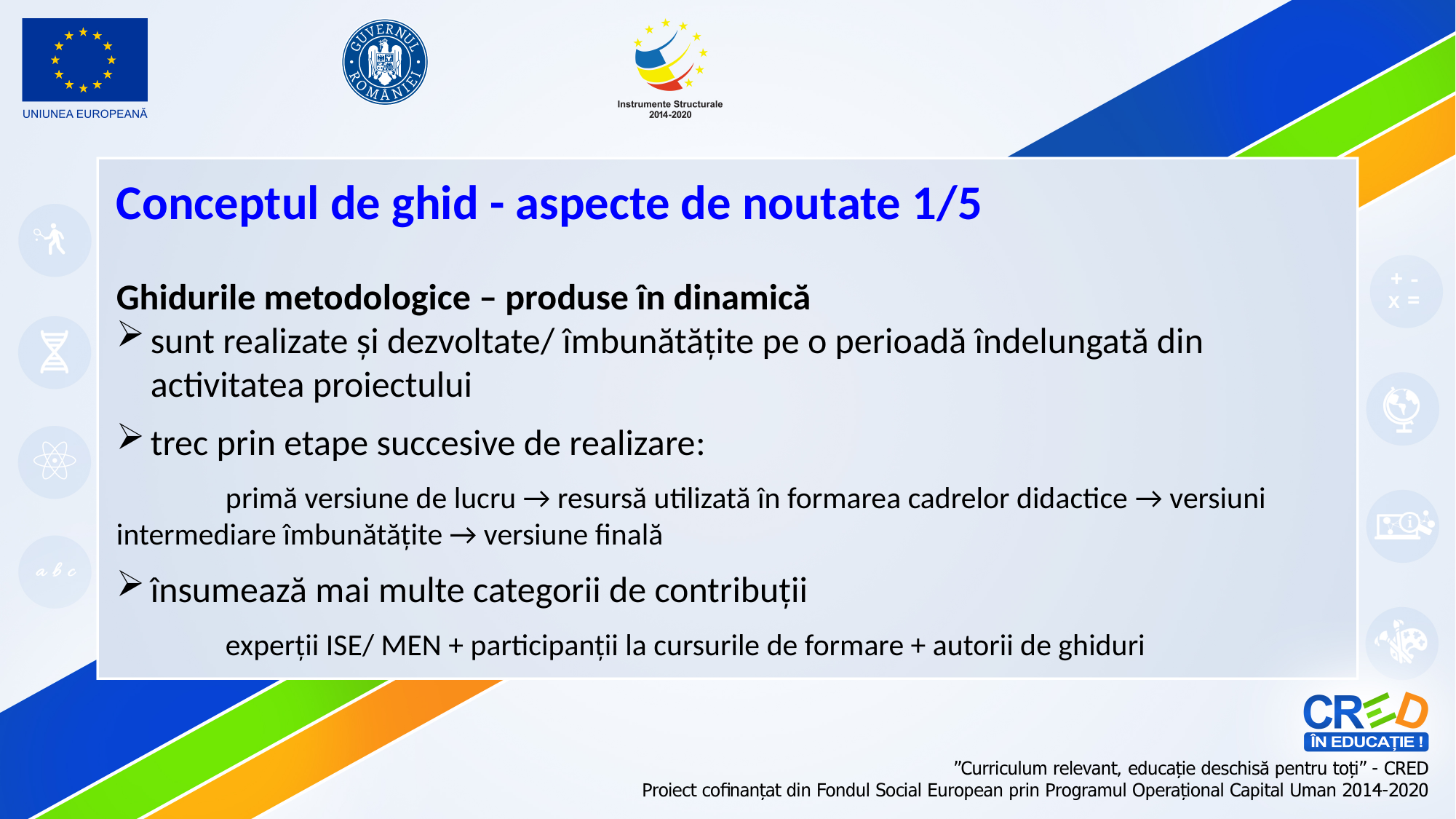

Conceptul de ghid - aspecte de noutate 1/5

Ghidurile metodologice – produse în dinamică
sunt realizate și dezvoltate/ îmbunătățite pe o perioadă îndelungată din activitatea proiectului
trec prin etape succesive de realizare:
	primă versiune de lucru → resursă utilizată în formarea cadrelor didactice → versiuni 	intermediare îmbunătățite → versiune finală
însumează mai multe categorii de contribuții
	experții ISE/ MEN + participanții la cursurile de formare + autorii de ghiduri

”Curriculum relevant, educație deschisă pentru toți” - CRED
Proiect cofinanțat din Fondul Social European prin Programul Operațional Capital Uman 2014-2020